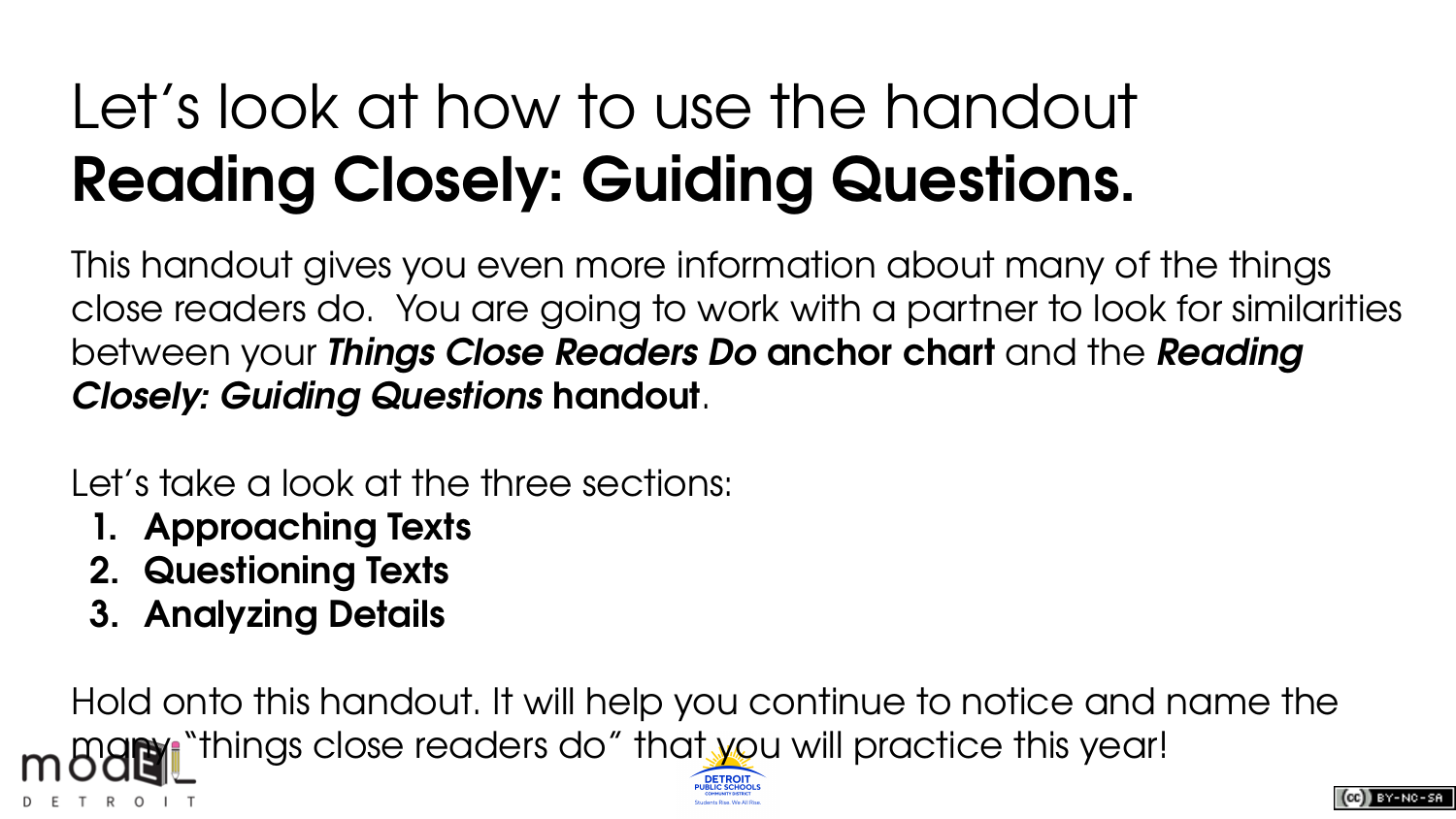

Let’s look at how to use the handout Reading Closely: Guiding Questions.
This handout gives you even more information about many of the things close readers do.  You are going to work with a partner to look for similarities between your Things Close Readers Do anchor chart and the Reading Closely: Guiding Questions handout.

Let’s take a look at the three sections:
Approaching Texts
Questioning Texts
Analyzing Details

Hold onto this handout. It will help you continue to notice and name the many “things close readers do” that you will practice this year!